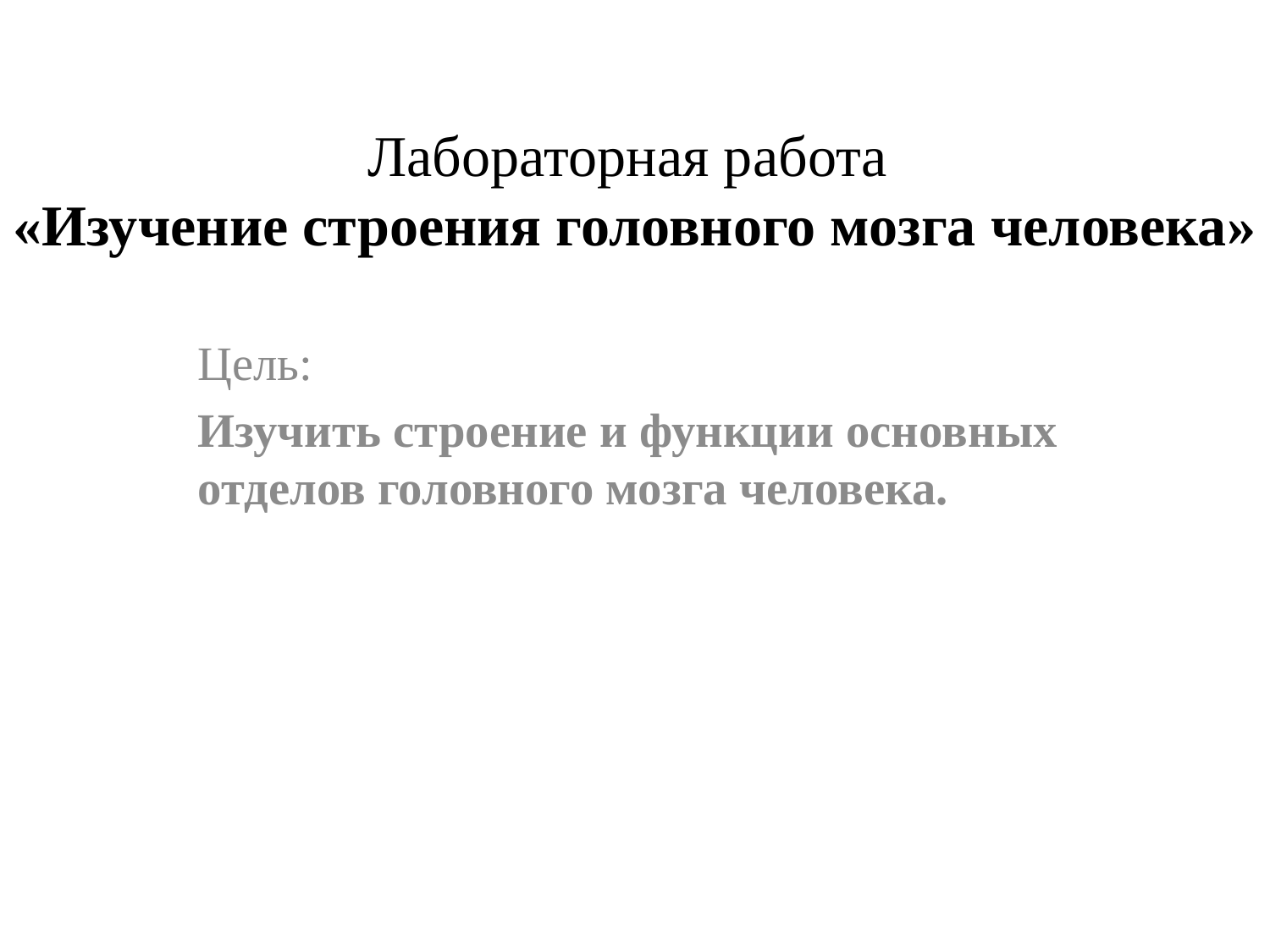

# Лабораторная работа «Изучение строения головного мозга человека»
Цель:
Изучить строение и функции основных отделов головного мозга человека.